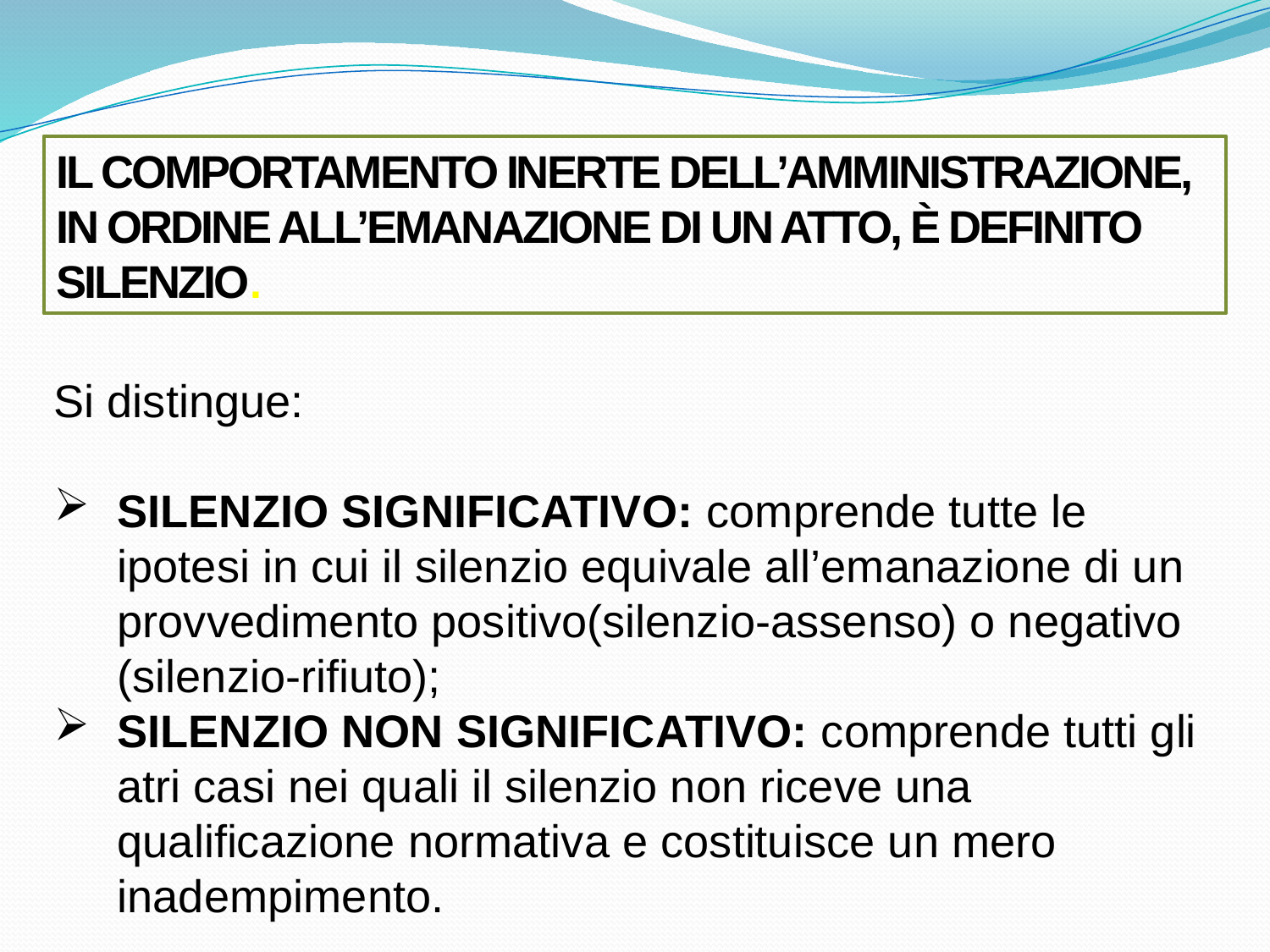

IL COMPORTAMENTO INERTE DELL’AMMINISTRAZIONE, IN ORDINE ALL’EMANAZIONE DI UN ATTO, È DEFINITO SILENZIO.
Si distingue:

SILENZIO SIGNIFICATIVO: comprende tutte le ipotesi in cui il silenzio equivale all’emanazione di un provvedimento positivo(silenzio-assenso) o negativo (silenzio-rifiuto);
SILENZIO NON SIGNIFICATIVO: comprende tutti gli atri casi nei quali il silenzio non riceve una qualificazione normativa e costituisce un mero inadempimento.